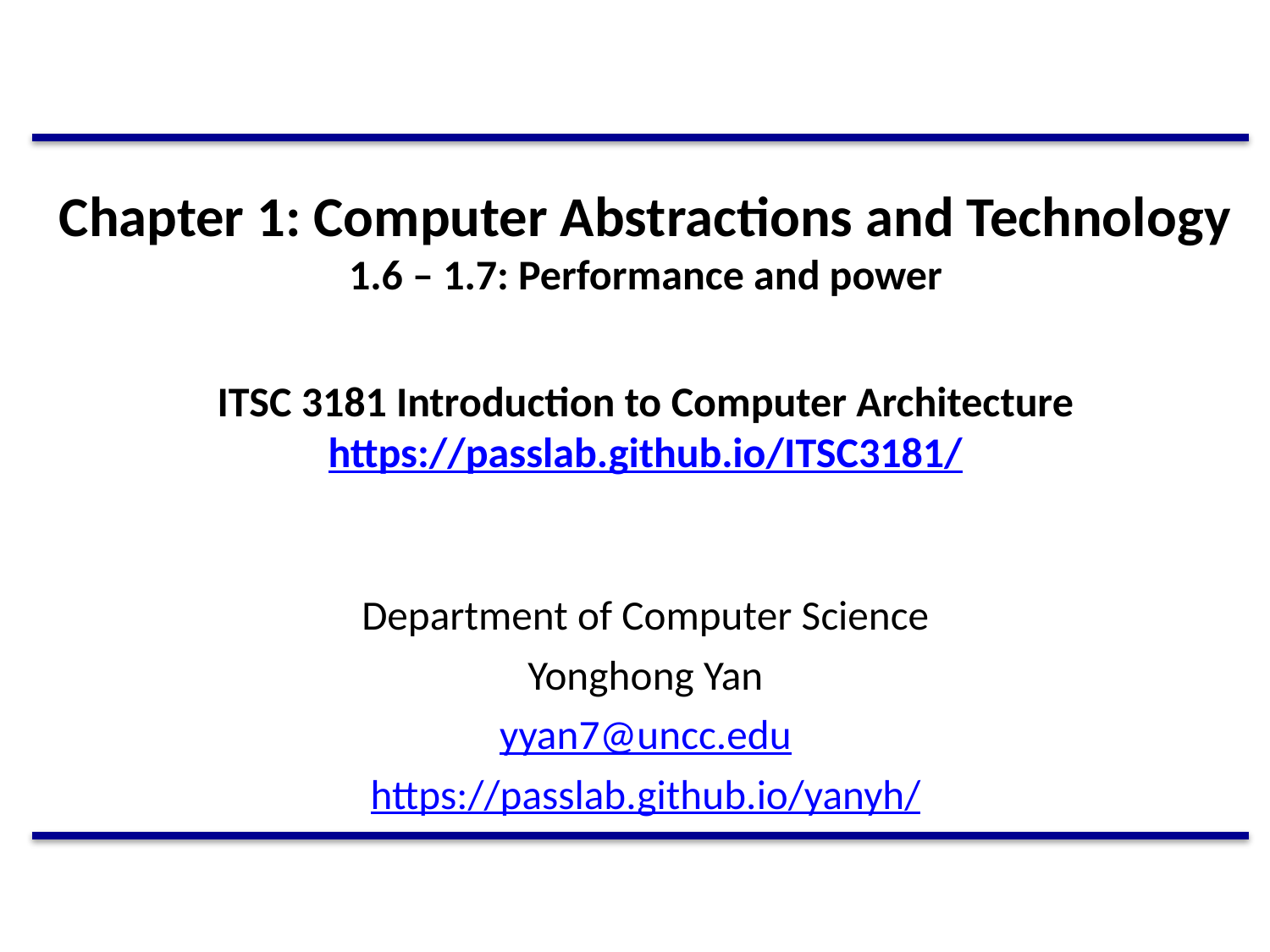

# Chapter 1: Computer Abstractions and Technology 1.6 – 1.7: Performance and power ITSC 3181 Introduction to Computer Architecture https://passlab.github.io/ITSC3181/

Department of Computer Science
Yonghong Yan
yyan7@uncc.edu
https://passlab.github.io/yanyh/